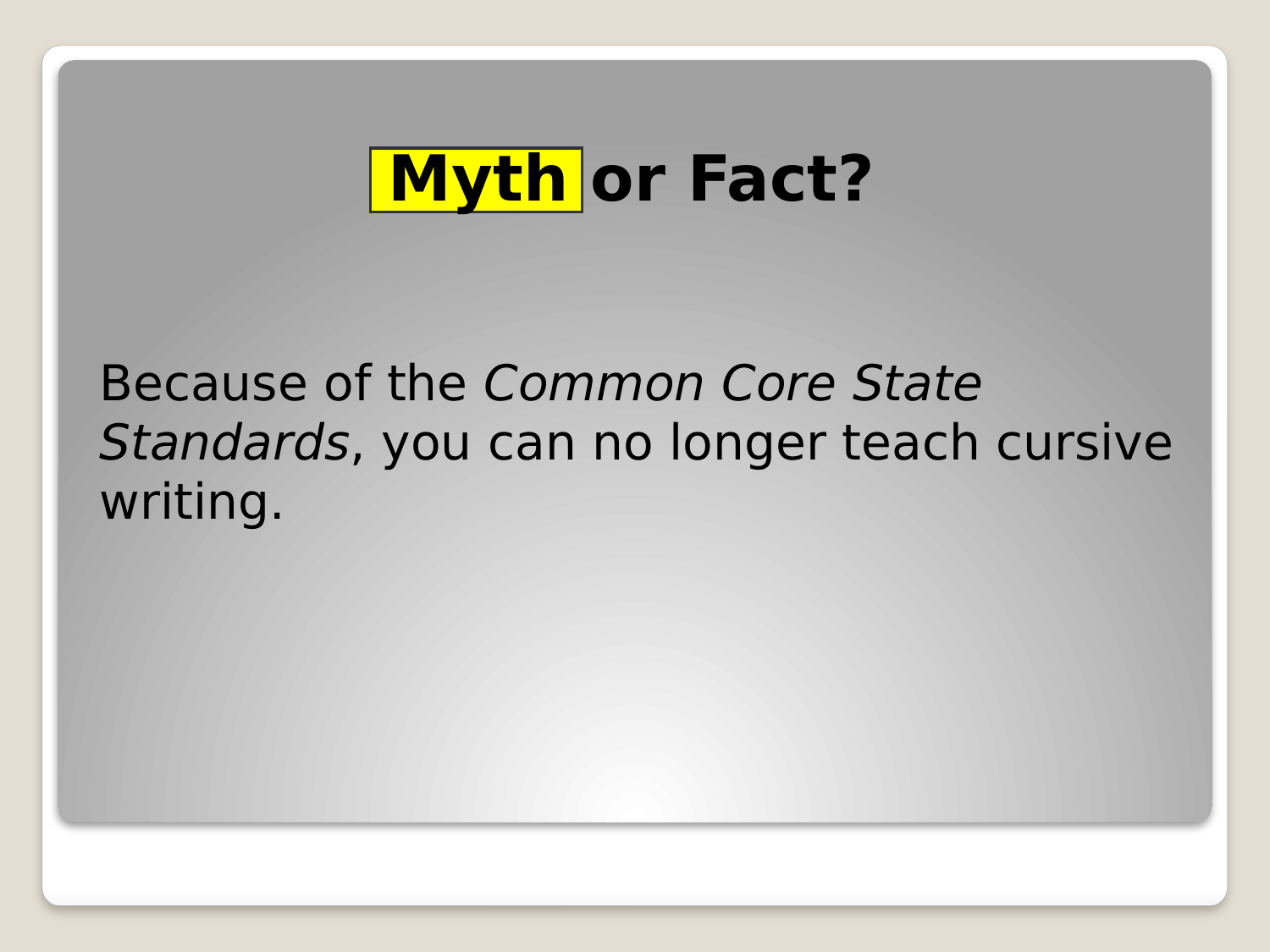

# Myth or Fact?

Because of the Common Core State Standards, you can no longer teach cursive writing.